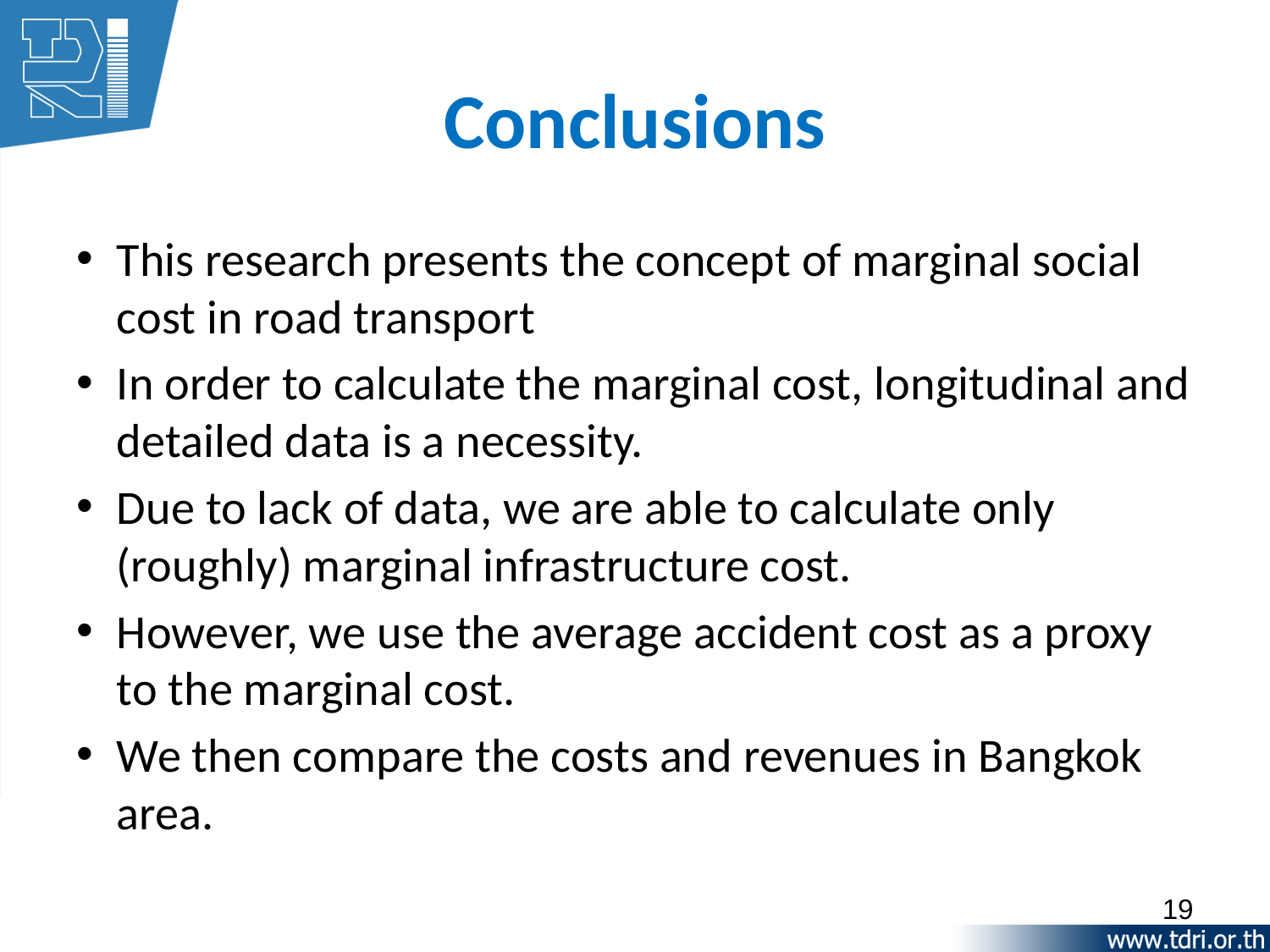

# Conclusions
This research presents the concept of marginal social cost in road transport
In order to calculate the marginal cost, longitudinal and detailed data is a necessity.
Due to lack of data, we are able to calculate only (roughly) marginal infrastructure cost.
However, we use the average accident cost as a proxy to the marginal cost.
We then compare the costs and revenues in Bangkok area.
19